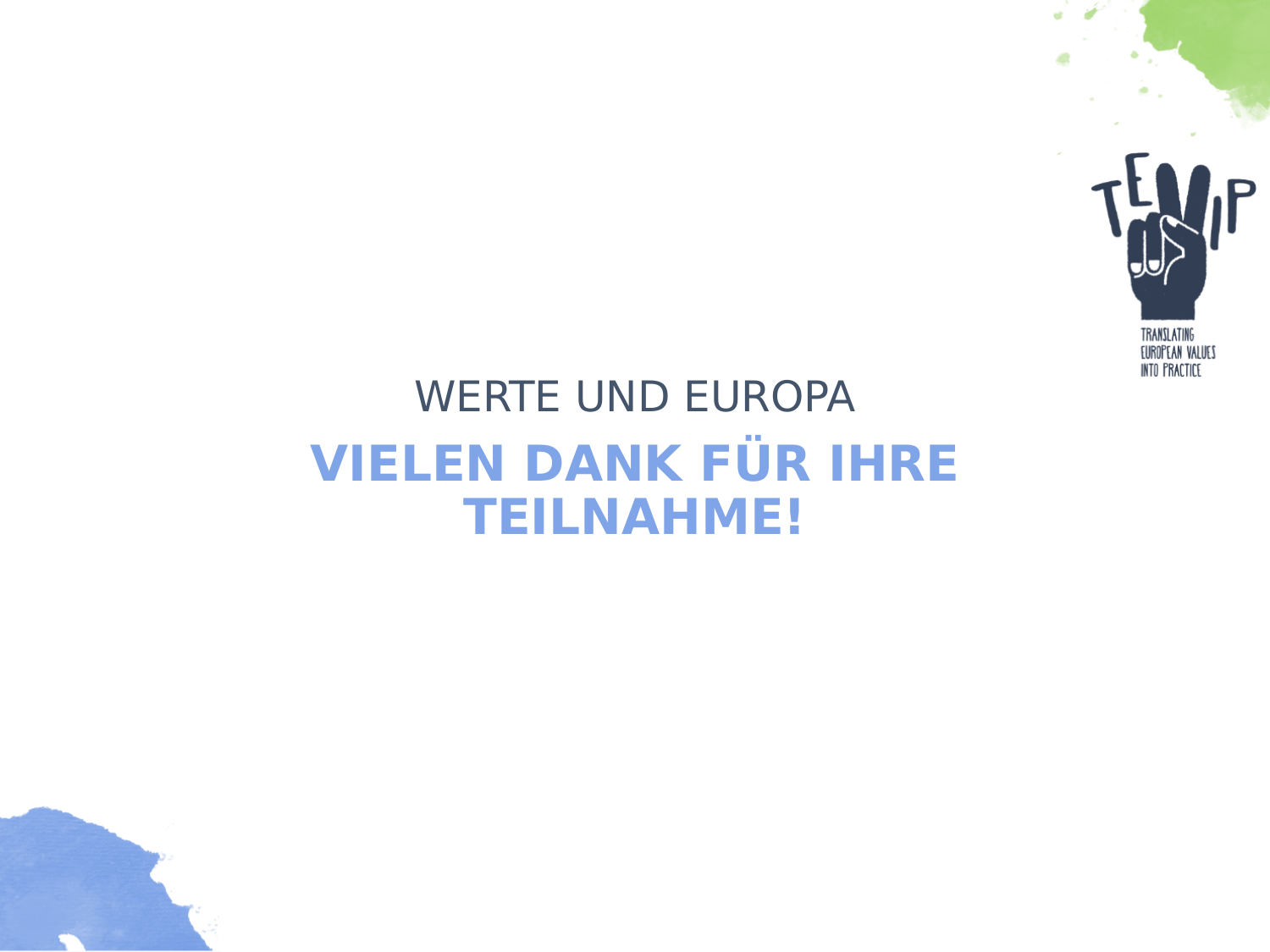

WERTE UND EUROPA
VIELEN DANK FÜR IHRE TEILNAHME!